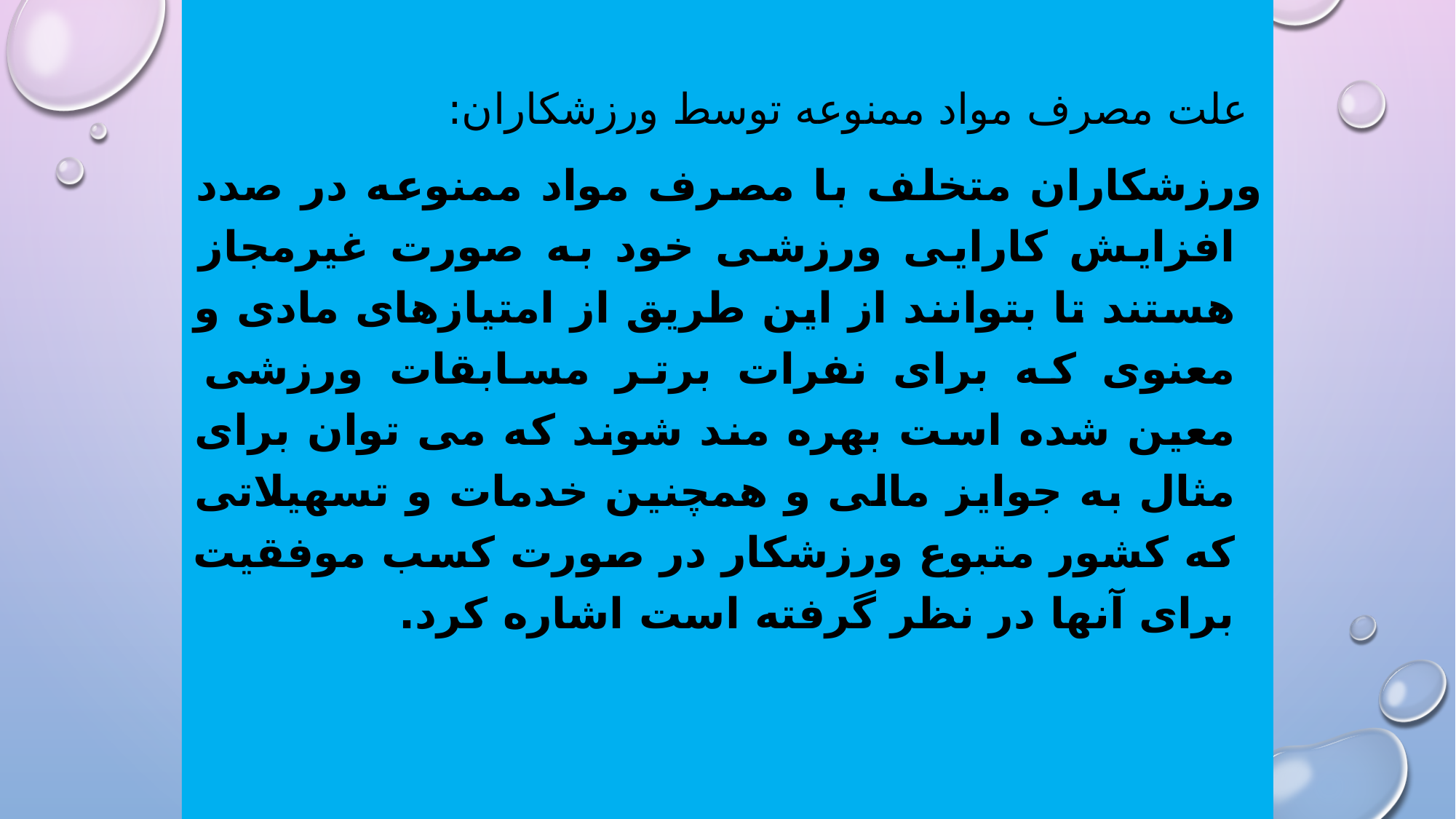

علت مصرف مواد ممنوعه توسط ورزشکاران:
ورزشکاران متخلف با مصرف مواد ممنوعه در صدد افزایش کارایی ورزشی خود به صورت غیرمجاز هستند تا بتوانند از این طریق از امتیازهای مادی و معنوی که برای نفرات برتر مسابقات ورزشی معین شده است بهره مند شوند که می توان برای مثال به جوایز مالی و همچنین خدمات و تسهیلاتی که کشور متبوع ورزشکار در صورت کسب موفقیت برای آنها در نظر گرفته است اشاره کرد.